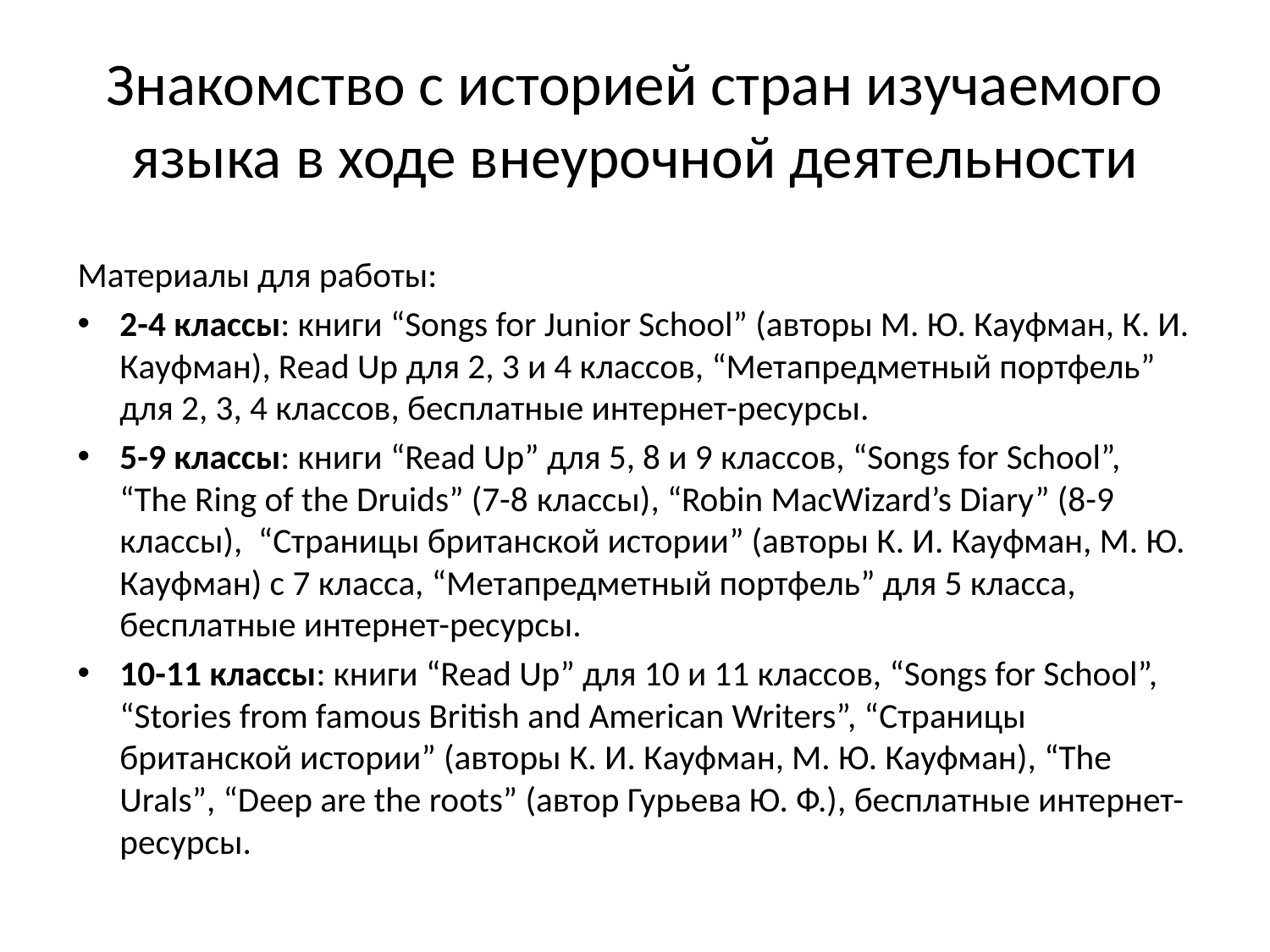

# Знакомство с историей стран изучаемого языка в ходе внеурочной деятельности
Материалы для работы:
2-4 классы: книги “Songs for Junior School” (авторы М. Ю. Кауфман, К. И. Кауфман), Read Up для 2, 3 и 4 классов, “Метапредметный портфель” для 2, 3, 4 классов, бесплатные интернет-ресурсы.
5-9 классы: книги “Read Up” для 5, 8 и 9 классов, “Songs for School”, “The Ring of the Druids” (7-8 классы), “Robin MacWizard’s Diary” (8-9 классы),  “Страницы британской истории” (авторы К. И. Кауфман, М. Ю. Кауфман) c 7 класса, “Метапредметный портфель” для 5 класса, бесплатные интернет-ресурсы.
10-11 классы: книги “Read Up” для 10 и 11 классов, “Songs for School”, “Stories from famous British and American Writers”, “Страницы британской истории” (авторы К. И. Кауфман, М. Ю. Кауфман), “The Urals”, “Deep are the roots” (автор Гурьева Ю. Ф.), бесплатные интернет-ресурсы.